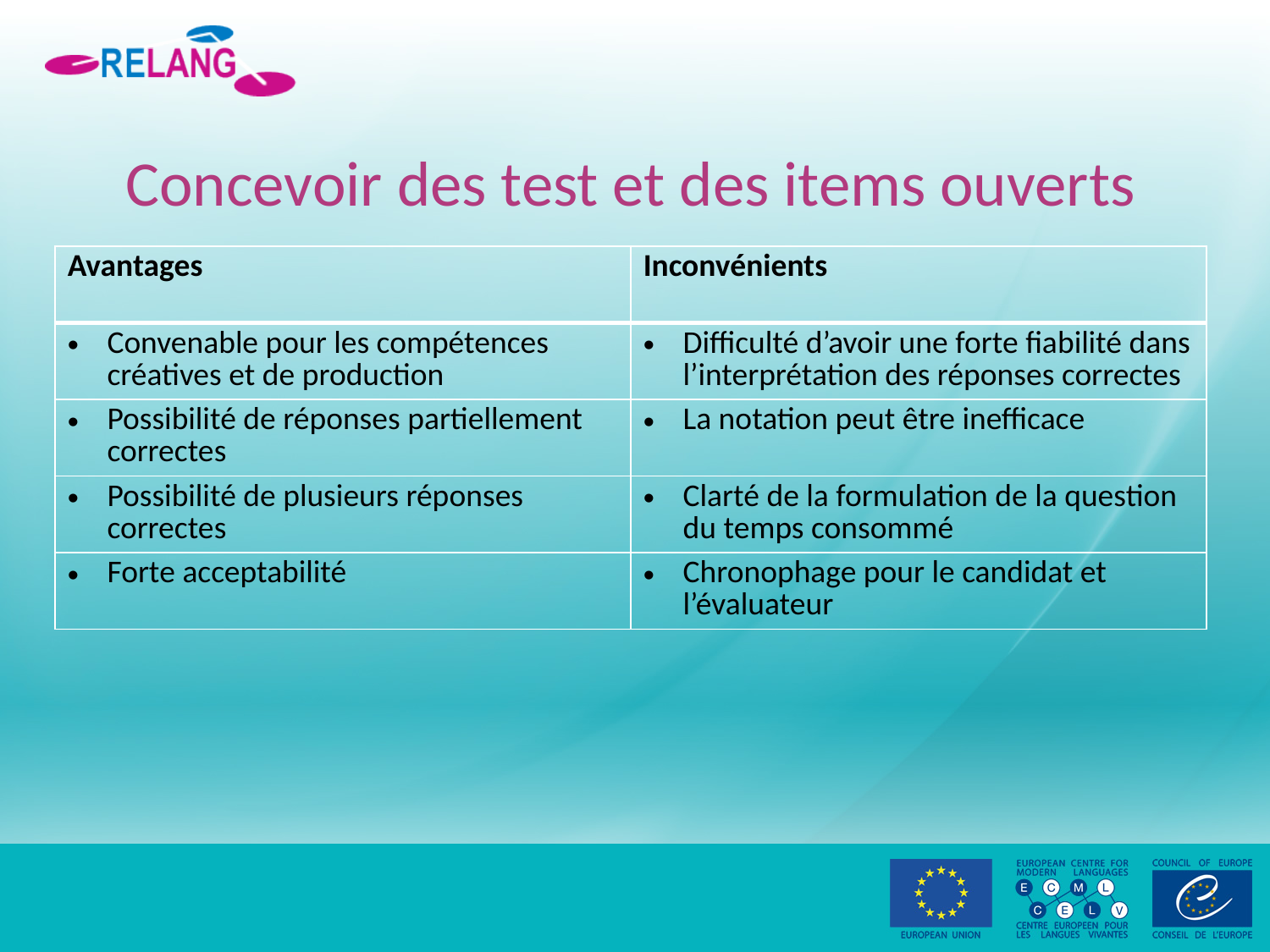

# Concevoir des test et des items ouverts
| Avantages | Inconvénients |
| --- | --- |
| Convenable pour les compétences créatives et de production | Difficulté d’avoir une forte fiabilité dans l’interprétation des réponses correctes |
| Possibilité de réponses partiellement correctes | La notation peut être inefficace |
| Possibilité de plusieurs réponses correctes | Clarté de la formulation de la question du temps consommé |
| Forte acceptabilité | Chronophage pour le candidat et l’évaluateur |